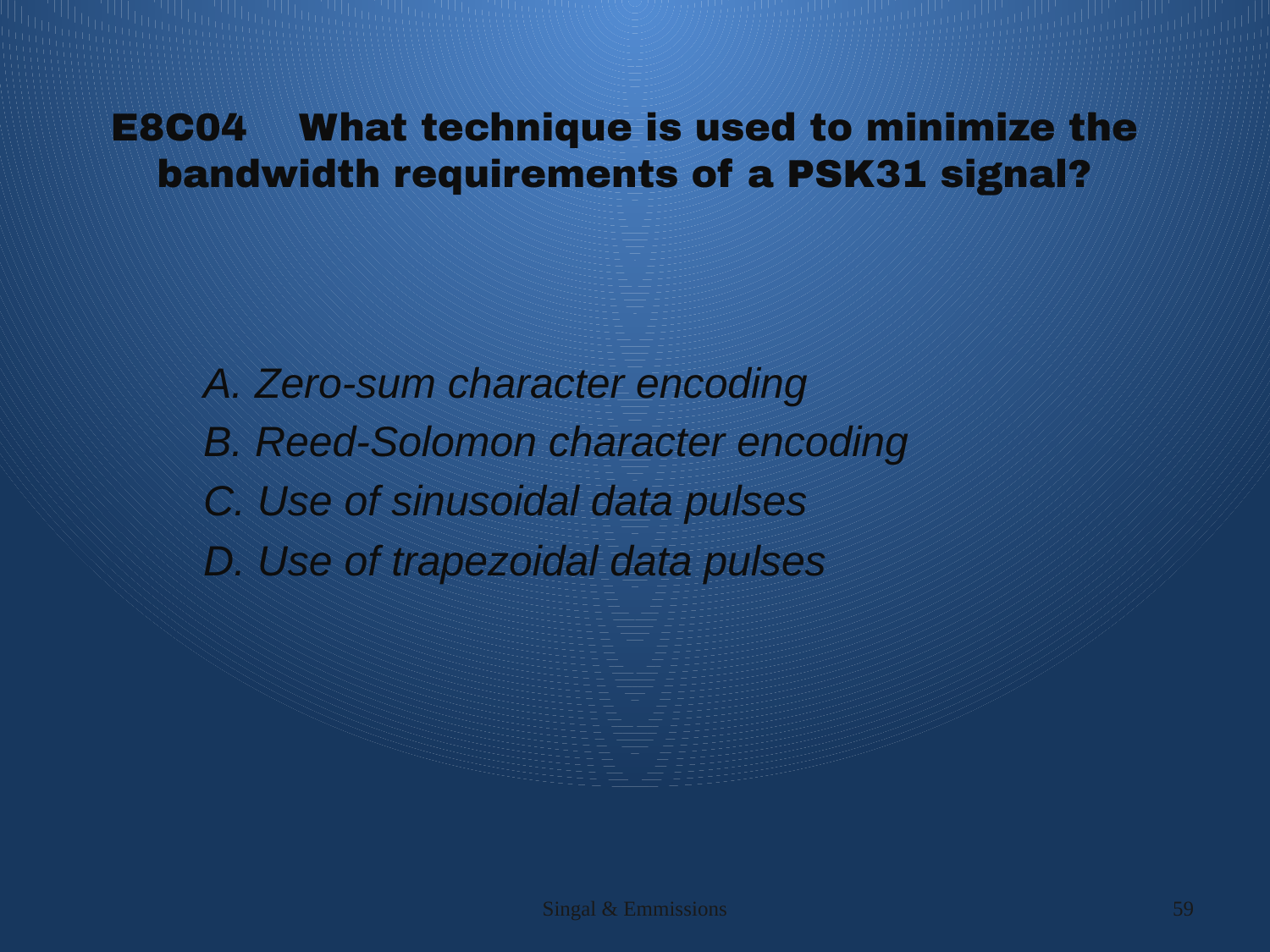

# E8C04    What technique is used to minimize the bandwidth requirements of a PSK31 signal?
A. Zero-sum character encoding
B. Reed-Solomon character encoding
C. Use of sinusoidal data pulses
D. Use of trapezoidal data pulses
Singal & Emmissions
59